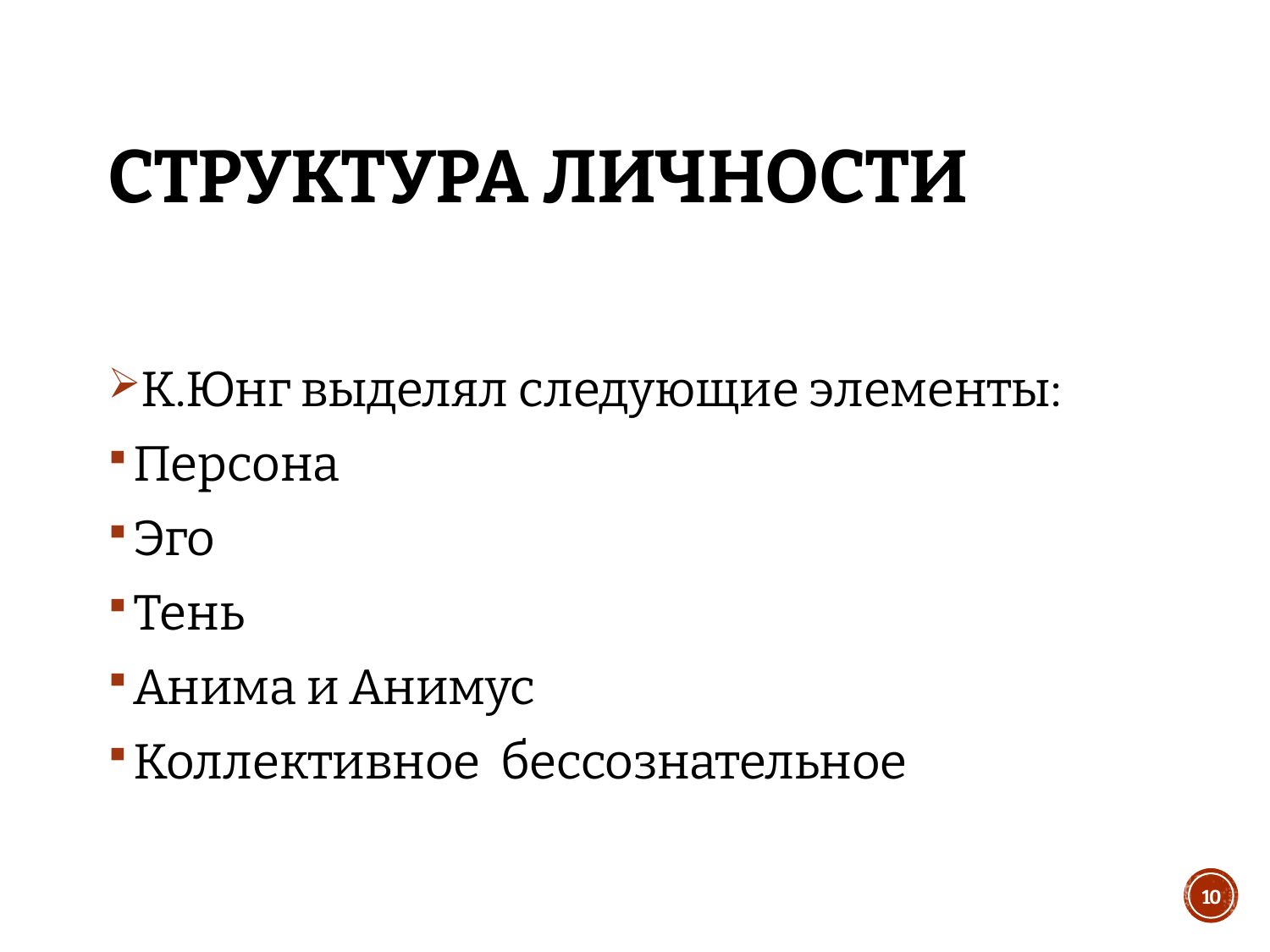

# Структура личности

К.Юнг выделял следующие элементы:
Персона
Эго
Тень
Анима и Анимус
Коллективное  бессознательное
10